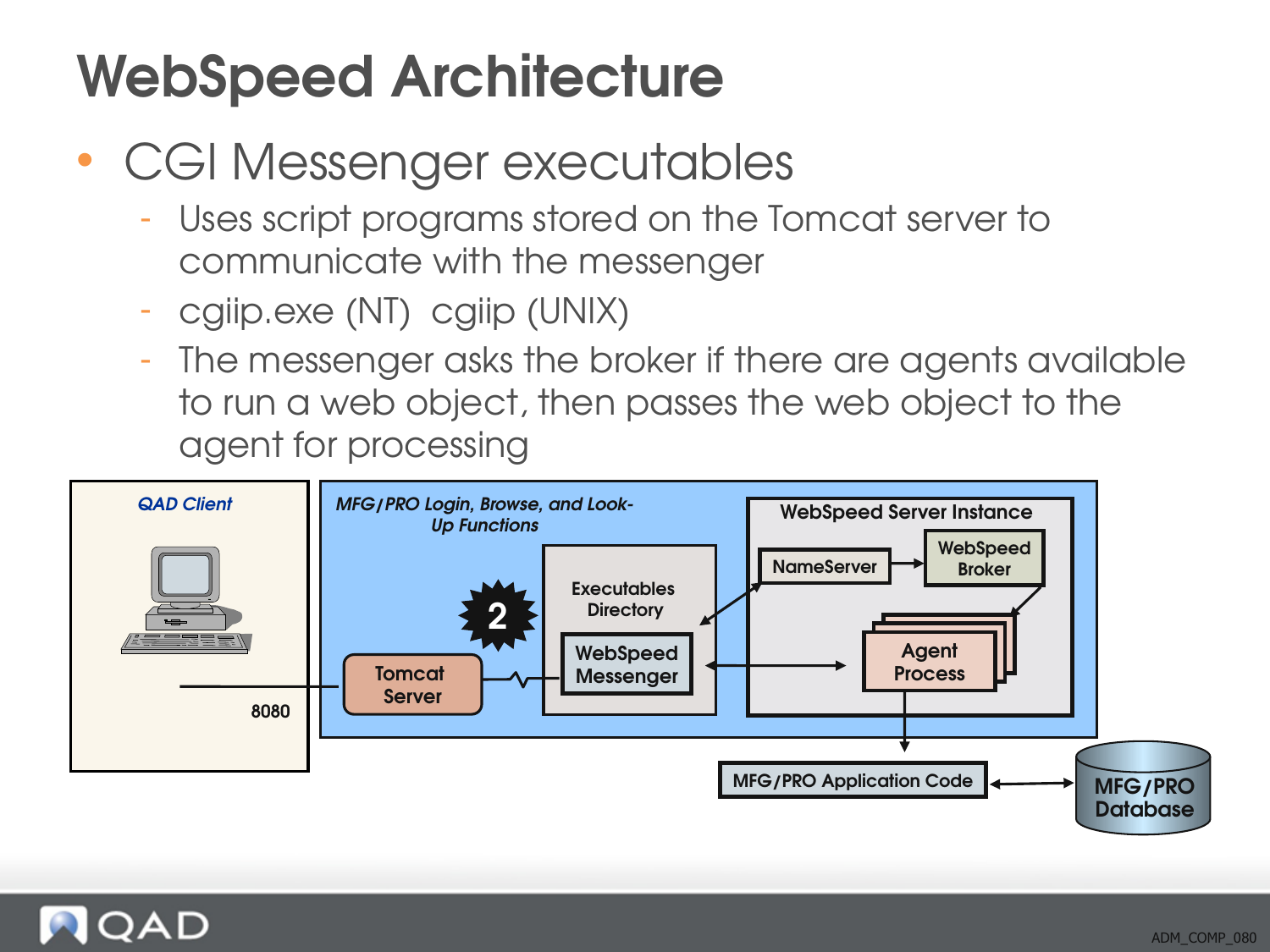

# WebSpeed Architecture
CGI Messenger executables
Uses script programs stored on the Tomcat server to communicate with the messenger
cgiip.exe (NT)  cgiip (UNIX)
The messenger asks the broker if there are agents available to run a web object, then passes the web object to the agent for processing

QAD Client
WebSpeed Server Instance

WebSpeed
Broker

NameServer

Server
Process
Server
Process
Agent
Process

MFG/PRO Login, Browse, and Look-Up Functions

Executables
Directory
2

WebSpeed
Messenger
Tomcat
Server

8080

MFG/PRO Database
MFG/PRO Application Code

ADM_COMP_080